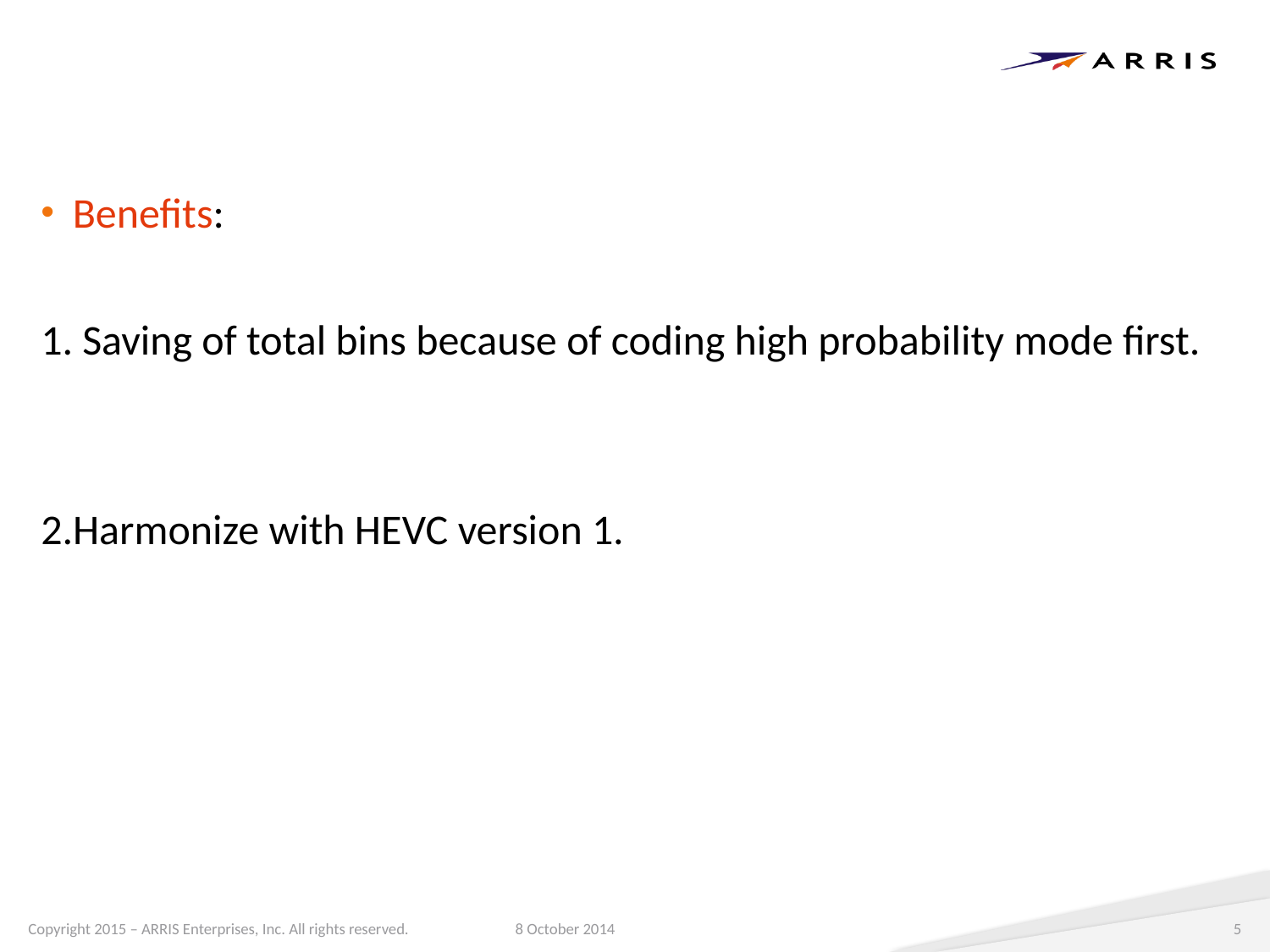

#
Benefits:

1. Saving of total bins because of coding high probability mode first.

2.Harmonize with HEVC version 1.

8 October 2014

5